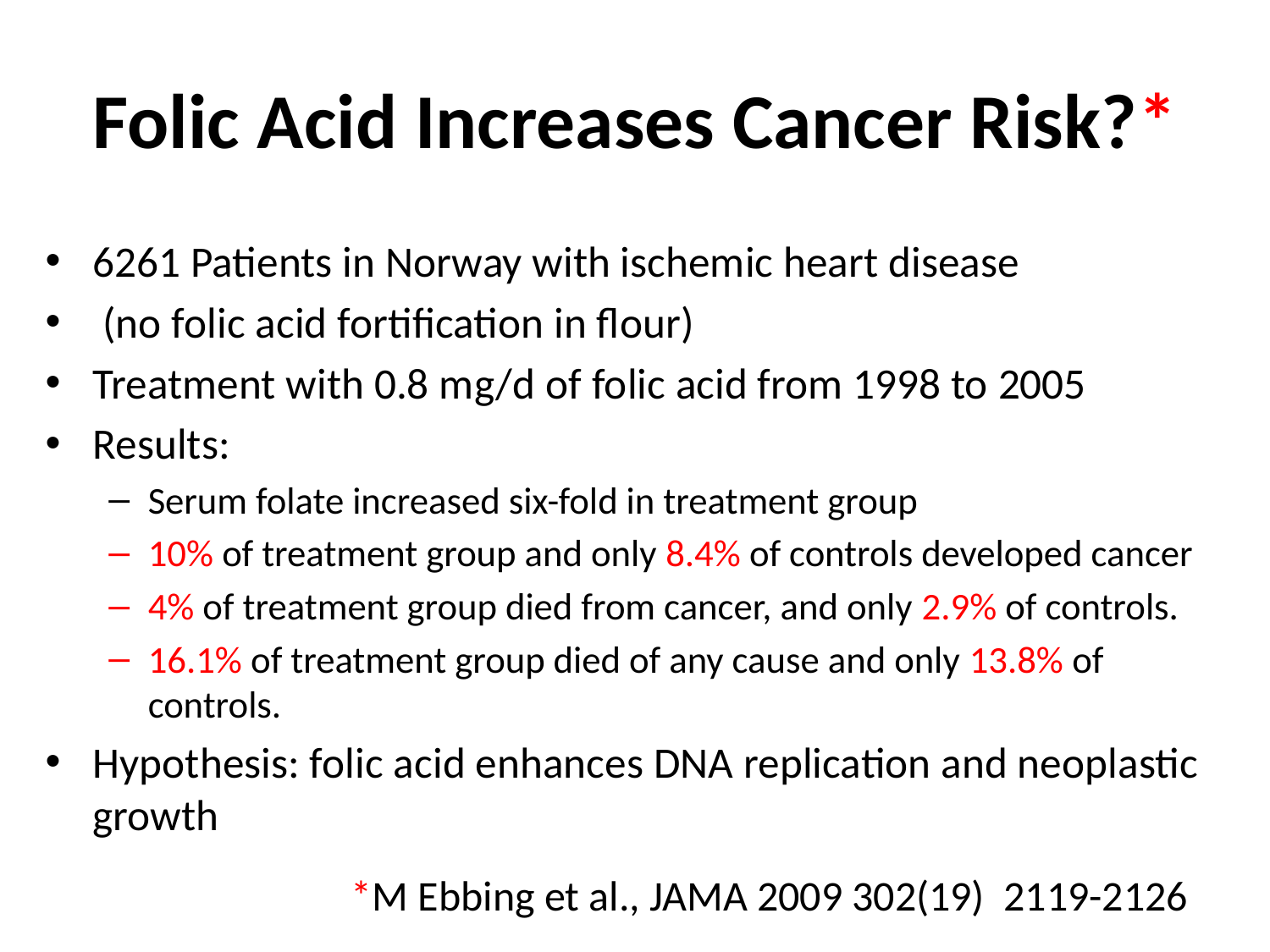

# Folic Acid Increases Cancer Risk?*
6261 Patients in Norway with ischemic heart disease
 (no folic acid fortification in flour)
Treatment with 0.8 mg/d of folic acid from 1998 to 2005
Results:
Serum folate increased six-fold in treatment group
10% of treatment group and only 8.4% of controls developed cancer
4% of treatment group died from cancer, and only 2.9% of controls.
16.1% of treatment group died of any cause and only 13.8% of controls.
Hypothesis: folic acid enhances DNA replication and neoplastic growth
*M Ebbing et al., JAMA 2009 302(19)  2119-2126